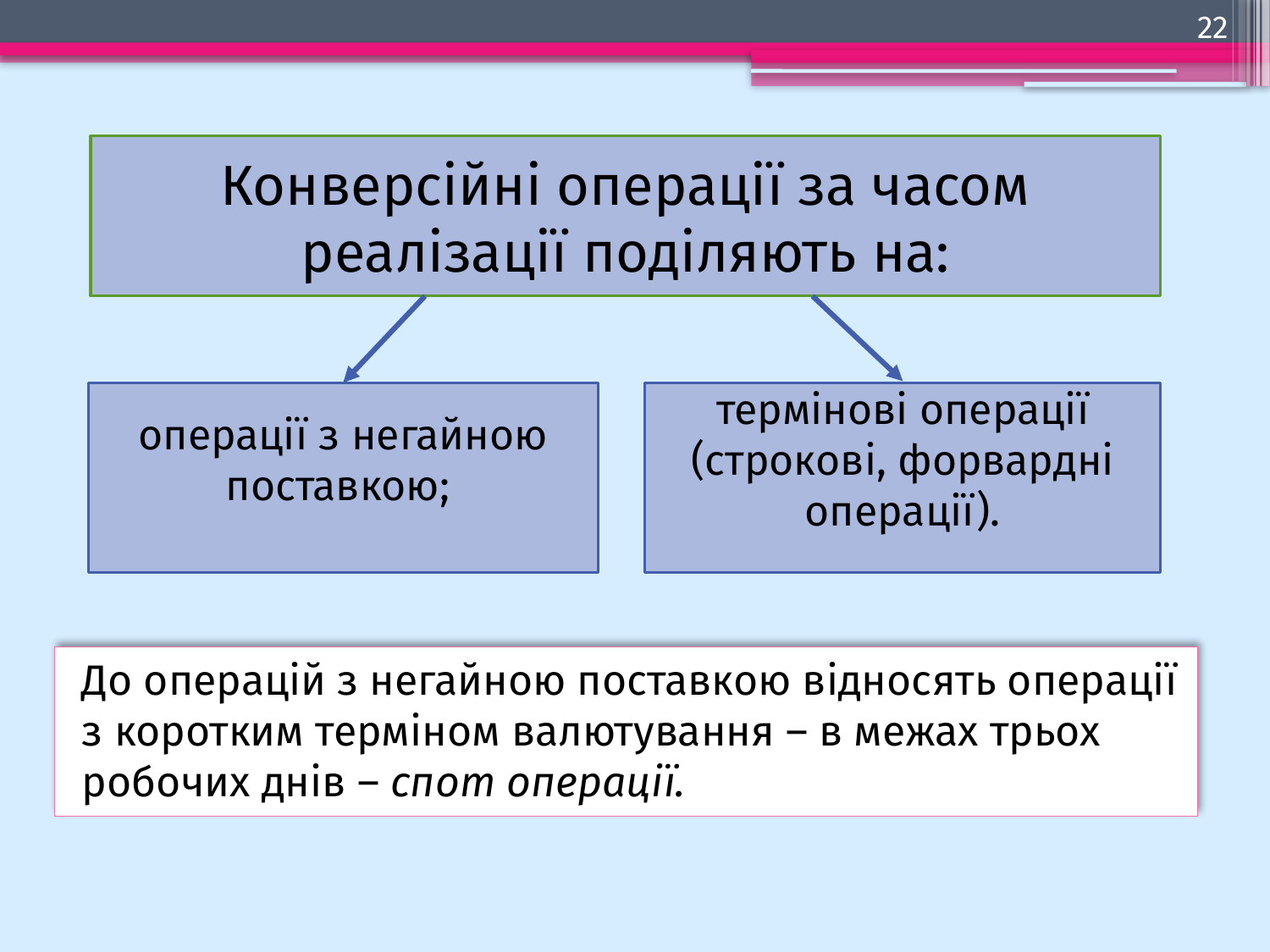

22
Конверсійні операції за часом реалізації поділяють на:
операції з негайною поставкою;

термінові операції (строкові, форвардні операції).

До операцій з негайною поставкою відносять операції з коротким терміном валютування – в межах трьох робочих днів – спот операції.